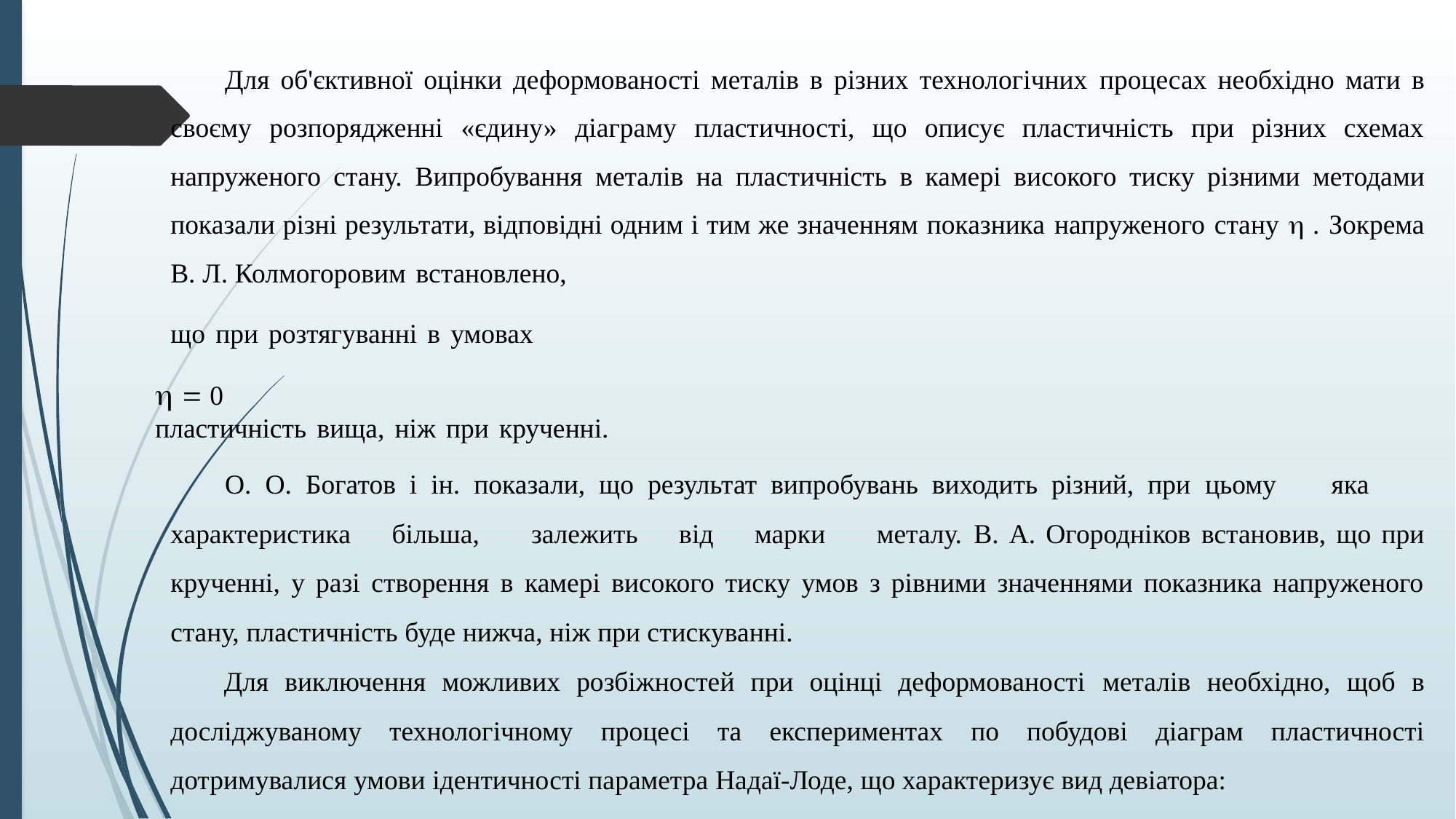

Для об'єктивної оцінки деформованості металів в різних технологічних процесах необхідно мати в своєму розпорядженні «єдину» діаграму пластичності, що описує пластичність при різних схемах напруженого стану. Випробування металів на пластичність в камері високого тиску різними методами показали різні результати, відповідні одним і тим же значенням показника напруженого стану η . Зокрема В. Л. Колмогоровим встановлено,
що при розтягуванні в умовах
η = 0
пластичність вища, ніж при крученні.
О. О. Богатов і ін. показали, що результат випробувань виходить різний, при цьому    яка     характеристика    більша,     залежить    від    марки     металу. В. А. Огородніков встановив, що при крученні, у разі створення в камері високого тиску умов з рівними значеннями показника напруженого стану, пластичність буде нижча, ніж при стискуванні.
Для виключення можливих розбіжностей при оцінці деформованості металів необхідно, щоб в досліджуваному технологічному процесі та експериментах по побудові діаграм пластичності дотримувалися умови ідентичності параметра Надаї-Лоде, що характеризує вид девіатора: